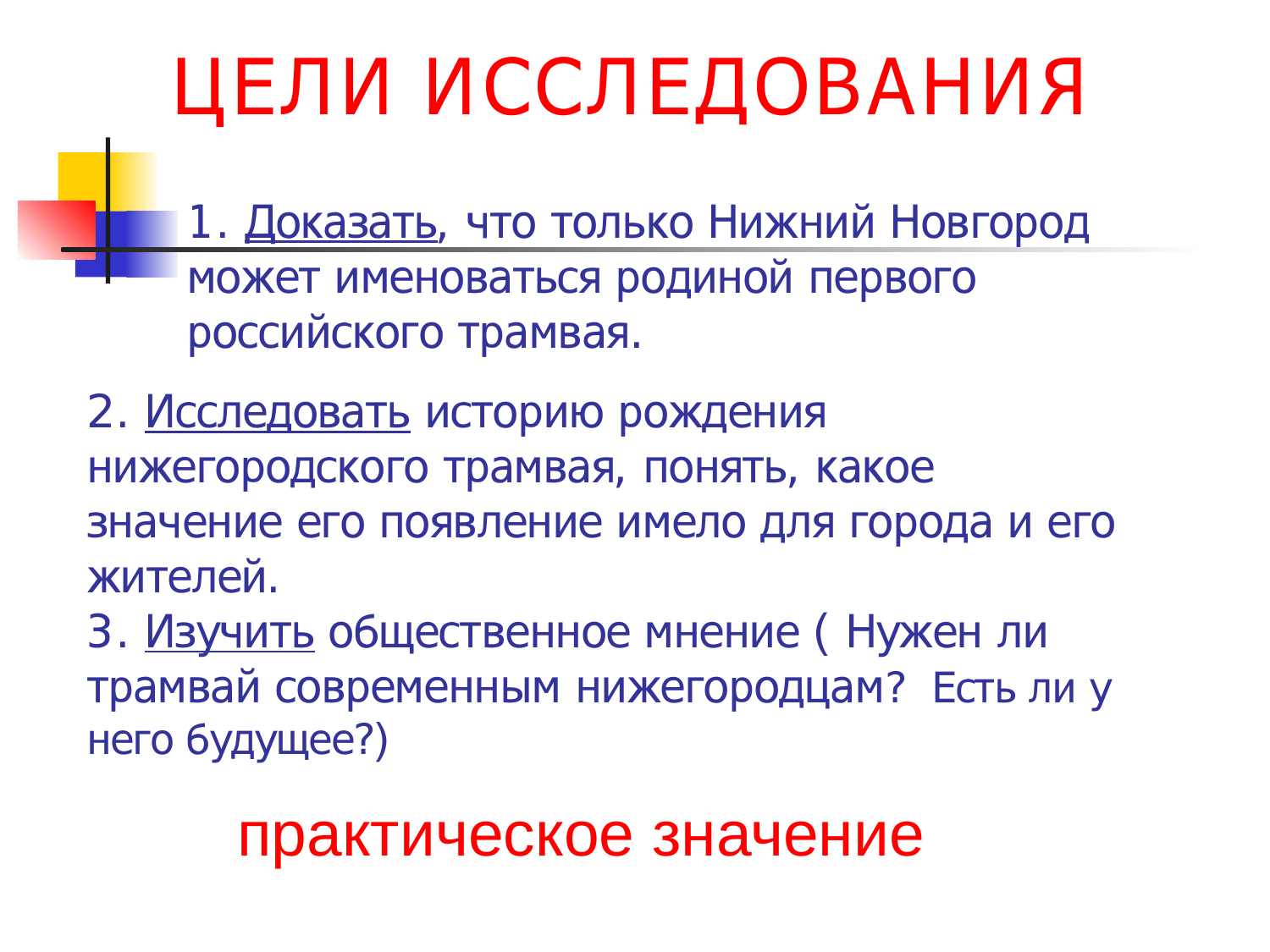

# ЦЕЛИ ИССЛЕДОВАНИЯ
1. Доказать, что только Нижний Новгород может именоваться родиной первого российского трамвая.
2. Исследовать историю рождения нижегородского трамвая, понять, какое значение его появление имело для города и его жителей.

3. Изучить общественное мнение ( Нужен ли трамвай современным нижегородцам?  Есть ли у него будущее?)

практическое значение